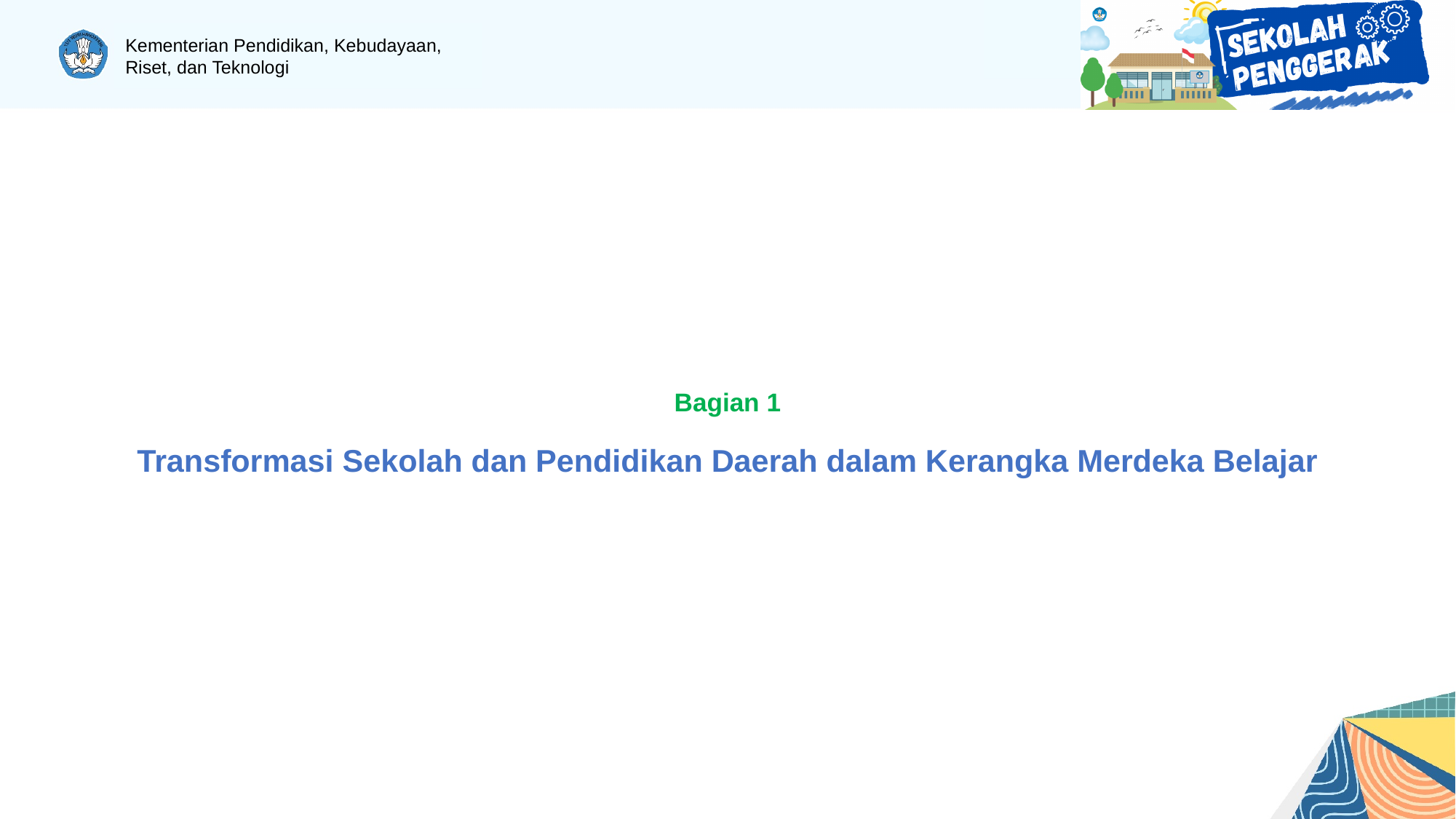

# Bagian 1 Transformasi Sekolah dan Pendidikan Daerah dalam Kerangka Merdeka Belajar